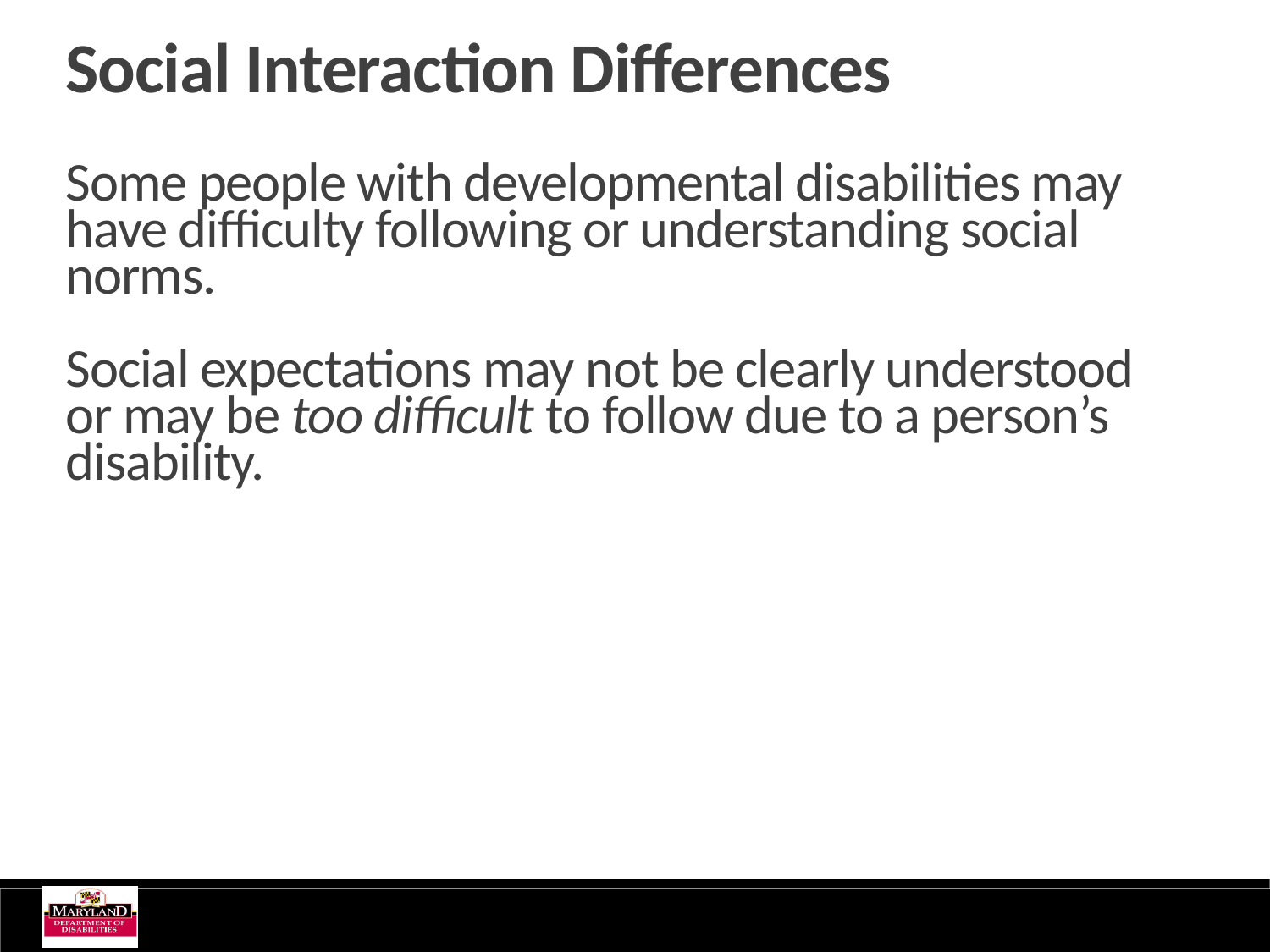

Social Interaction Differences
Some people with developmental disabilities may have difficulty following or understanding social norms.
Social expectations may not be clearly understood or may be too difficult to follow due to a person’s disability.